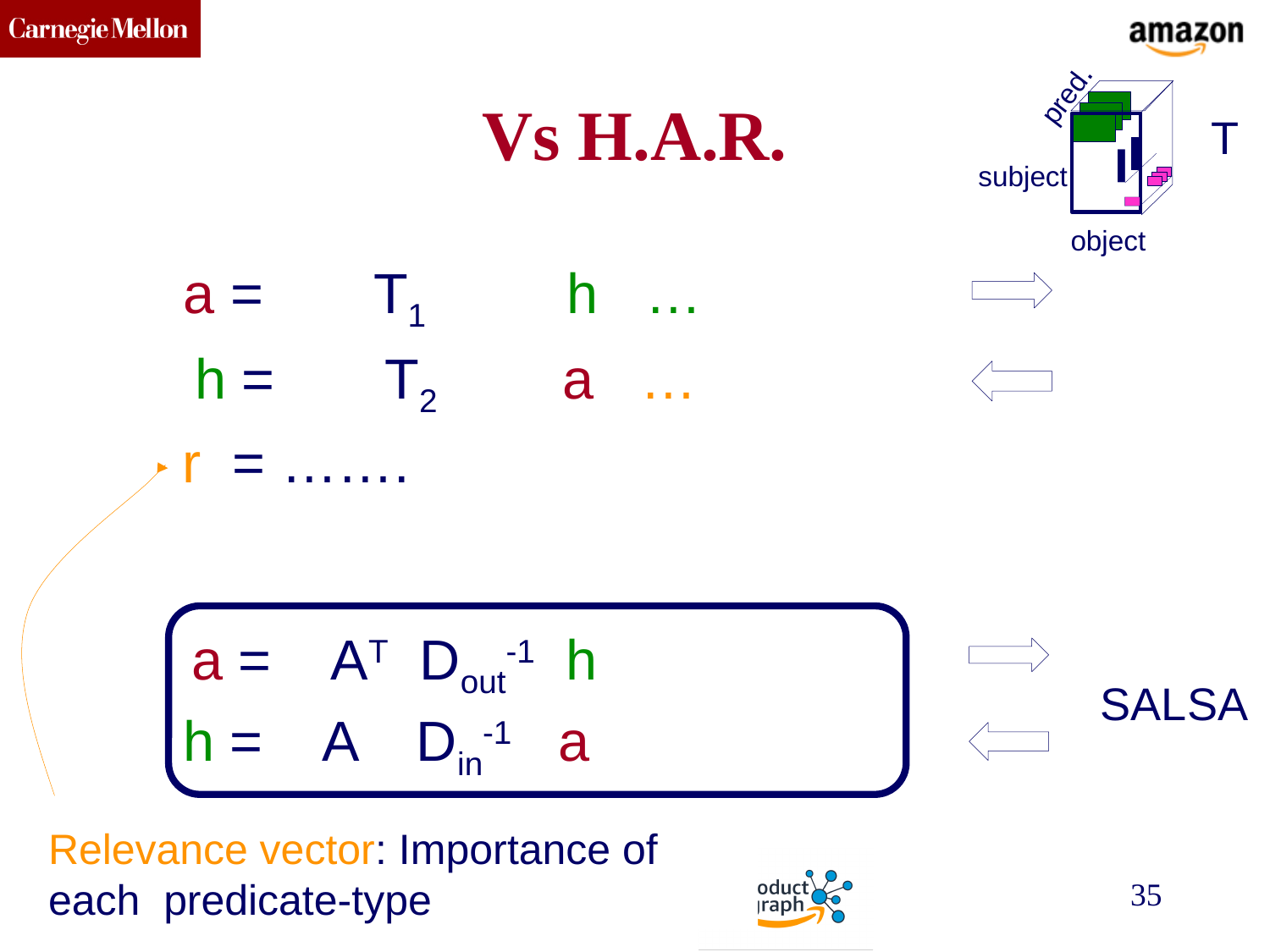

pred.

subject
object
# Vs H.A.R.
T
a =       T1         h   …

h =       T2        a   …

r  = …….

a =    AT  Dout-1  h

h =    A    Din-1   a

SALSA
Relevance vector: Importance of each  predicate-type
KDD 2018
Dong+
35